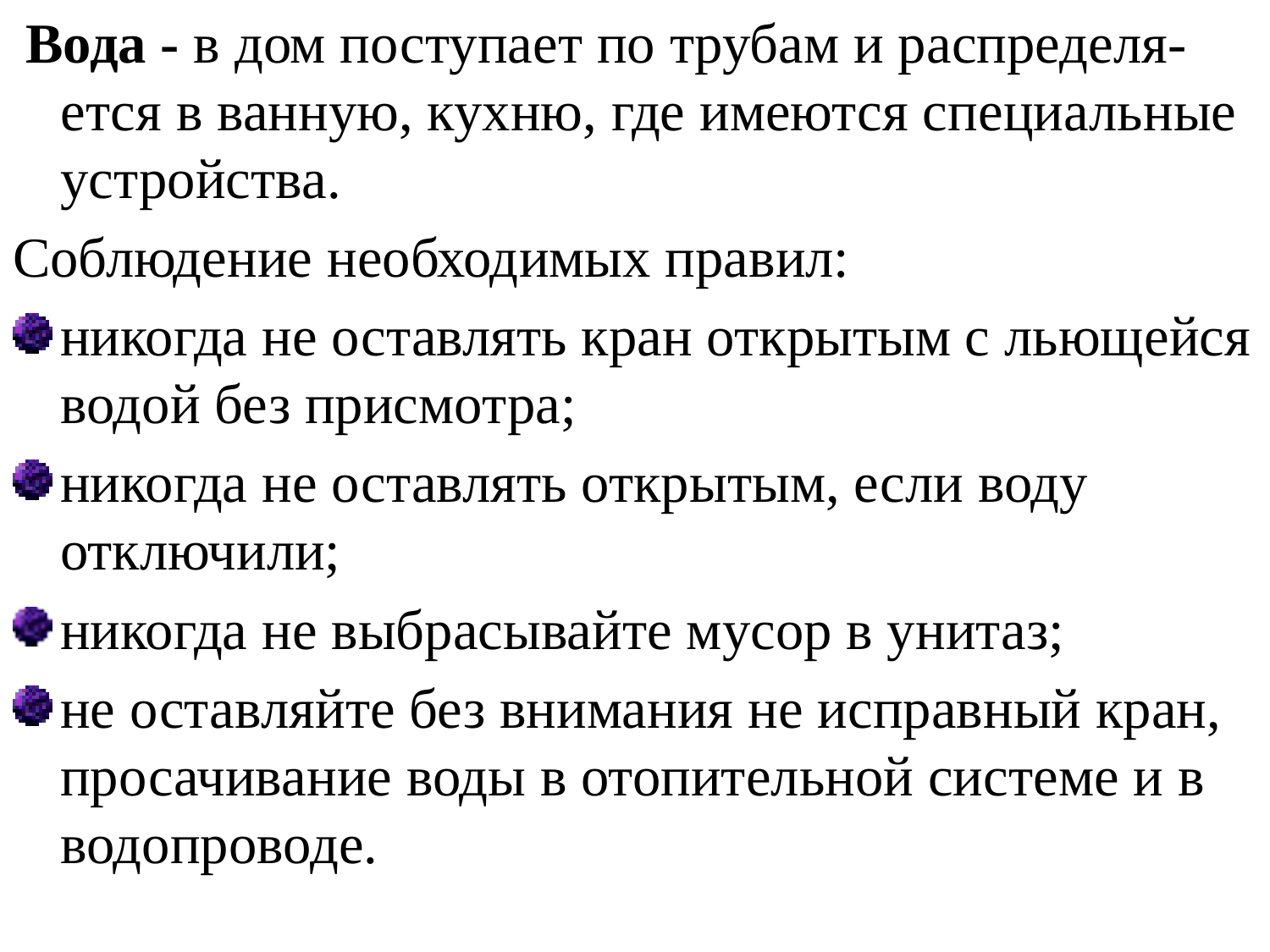

Вода - в дом поступает по трубам и распределя-ется в ванную, кухню, где имеются специальные устройства.
Соблюдение необходимых правил:
никогда не оставлять кран открытым с льющейся водой без присмотра;
никогда не оставлять открытым, если воду отключили;
никогда не выбрасывайте мусор в унитаз;
не оставляйте без внимания не исправный кран, просачивание воды в отопительной системе и в водопроводе.
#